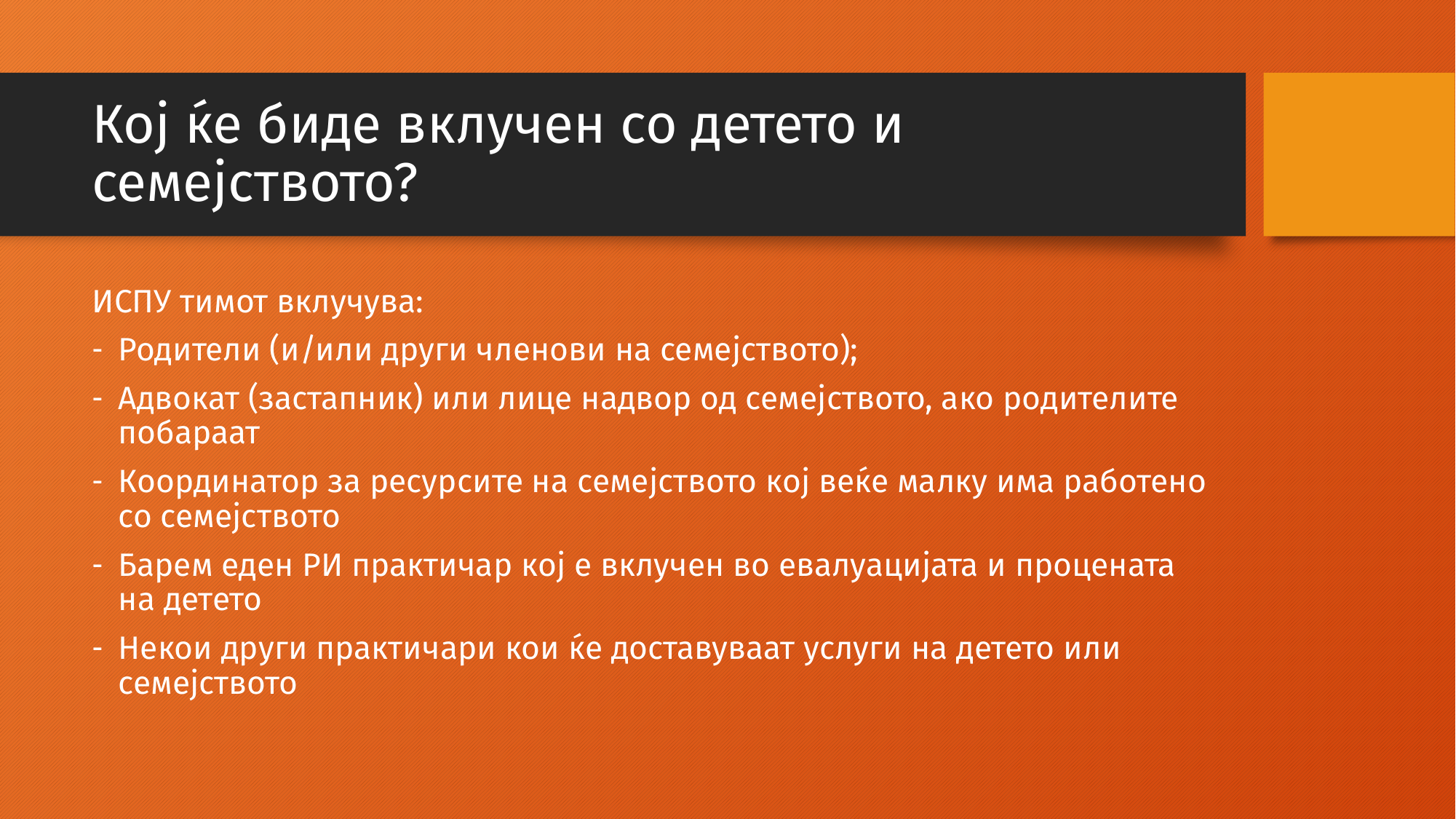

# Кој ќе биде вклучен со детето и семејството?
ИСПУ тимот вклучува:
Родители (и/или други членови на семејството);
Адвокат (застапник) или лице надвор од семејството, ако родителите побараат
Координатор за ресурсите на семејството кој веќе малку има работено со семејството
Барем еден РИ практичар кој е вклучен во евалуацијата и процената на детето
Некои други практичари кои ќе доставуваат услуги на детето или семејството